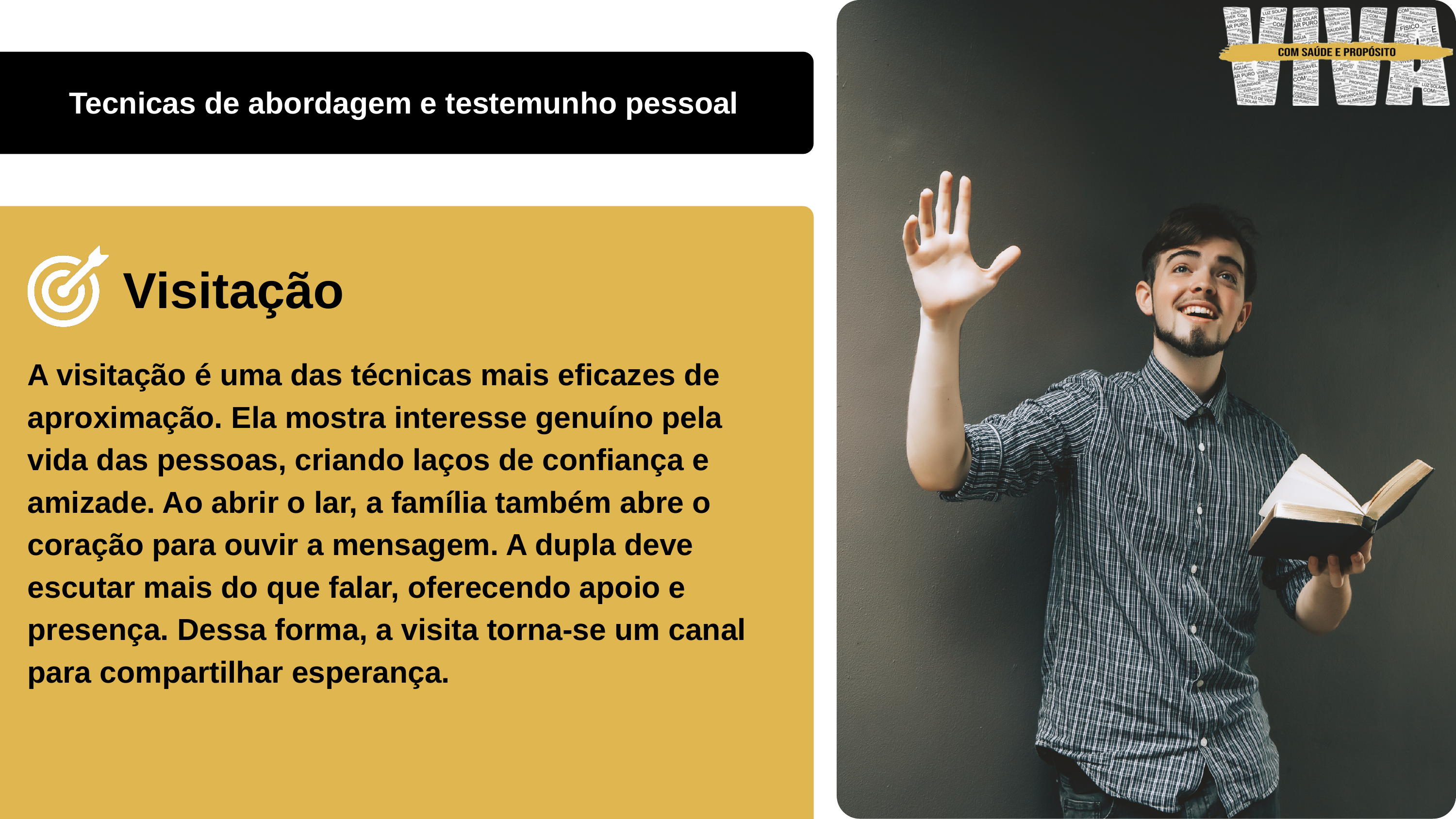

Tecnicas de abordagem e testemunho pessoal

Visitação
A visitação é uma das técnicas mais eficazes de aproximação. Ela mostra interesse genuíno pela vida das pessoas, criando laços de confiança e amizade. Ao abrir o lar, a família também abre o coração para ouvir a mensagem. A dupla deve escutar mais do que falar, oferecendo apoio e presença. Dessa forma, a visita torna-se um canal para compartilhar esperança.